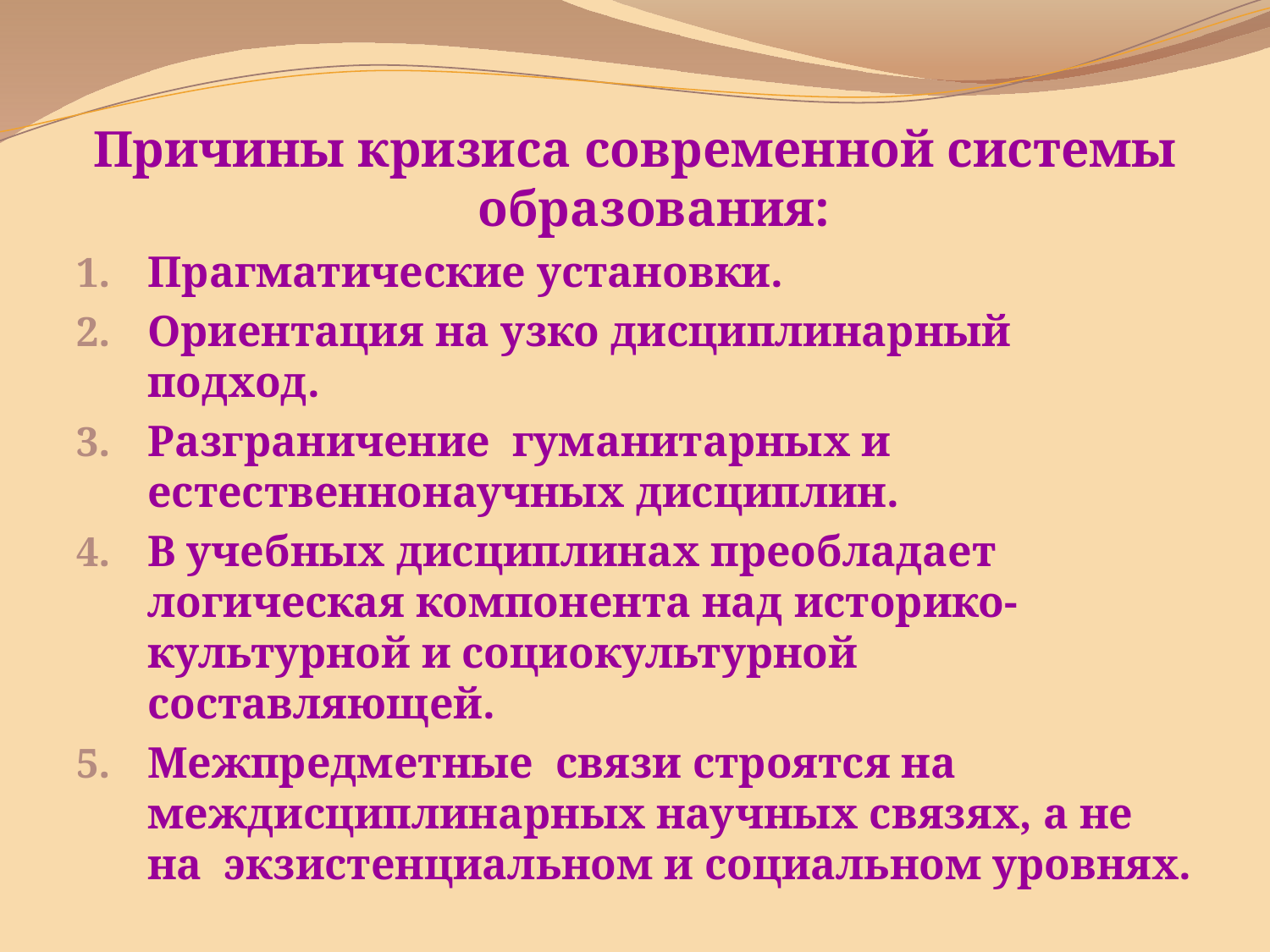

Причины кризиса современной системы образования:
Прагматические установки.
Ориентация на узко дисциплинарный подход.
Разграничение  гуманитарных и естественнонаучных дисциплин.
В учебных дисциплинах преобладает логическая компонента над историко-культурной и социокультурной составляющей.
Межпредметные  связи строятся на междисциплинарных научных связях, а не на  экзистенциальном и социальном уровнях.